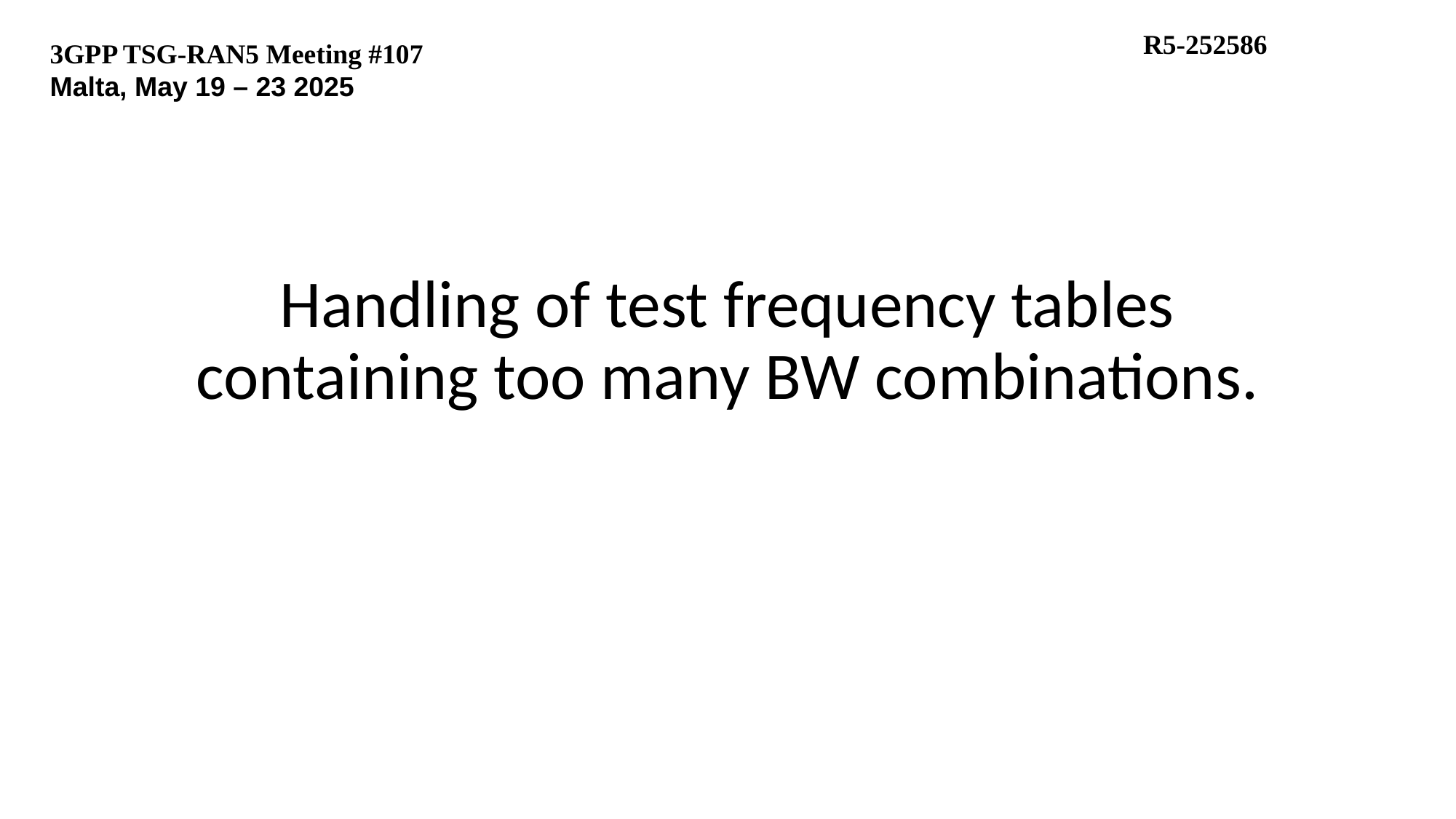

R5-252586

3GPP TSG-RAN5 Meeting #107
Malta, May 19 – 23 2025

# Handling of test frequency tables containing too many BW combinations.